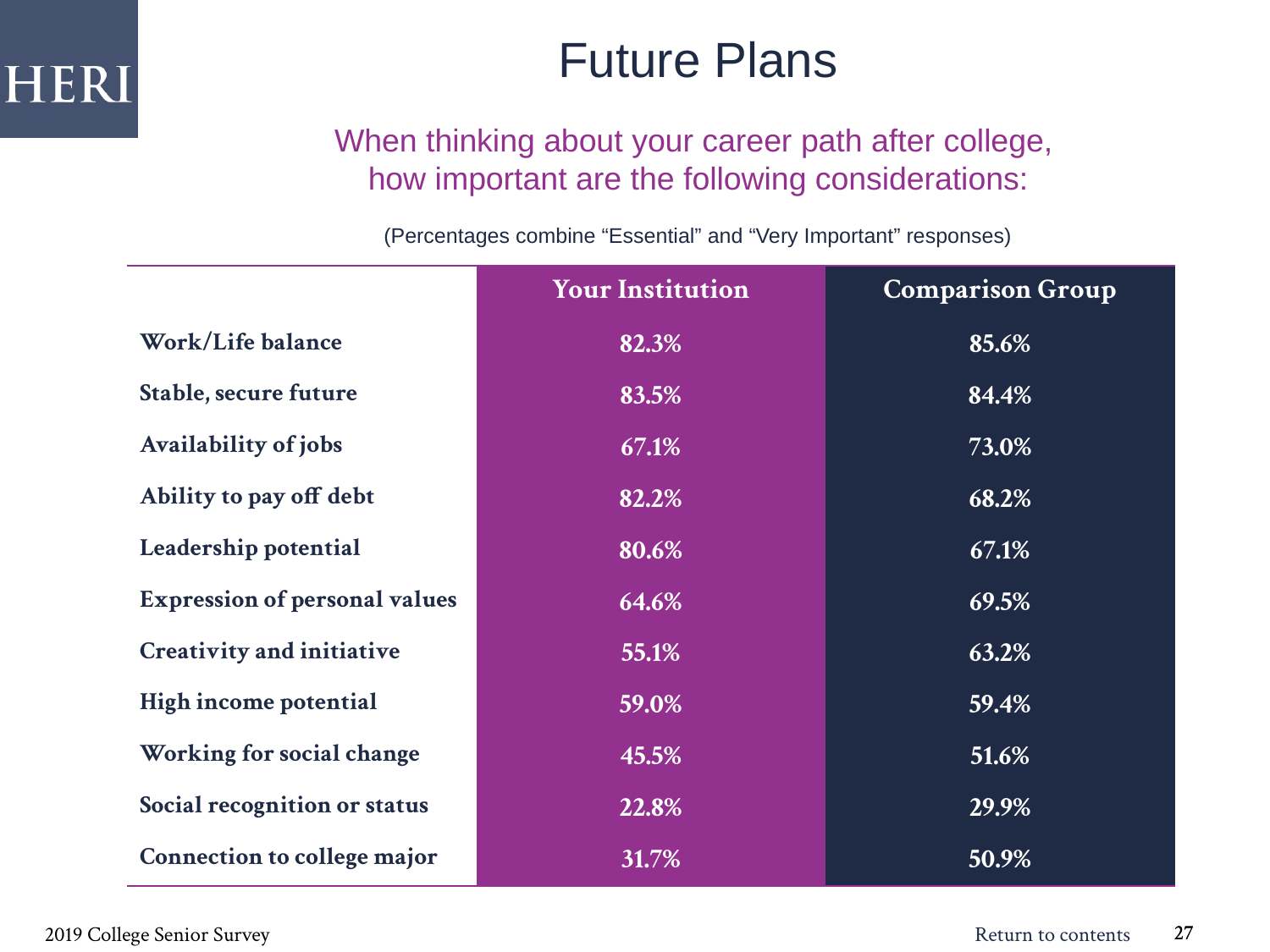

Future Plans
When thinking about your career path after college,
how important are the following considerations:
(Percentages combine “Essential” and “Very Important” responses)
|  | Your Institution | Comparison Group |
| --- | --- | --- |
| Work/Life balance | 82.3% | 85.6% |
| Stable, secure future | 83.5% | 84.4% |
| Availability of jobs | 67.1% | 73.0% |
| Ability to pay off debt | 82.2% | 68.2% |
| Leadership potential | 80.6% | 67.1% |
| Expression of personal values | 64.6% | 69.5% |
| Creativity and initiative | 55.1% | 63.2% |
| High income potential | 59.0% | 59.4% |
| Working for social change | 45.5% | 51.6% |
| Social recognition or status | 22.8% | 29.9% |
| Connection to college major | 31.7% | 50.9% |
2019 College Senior Survey
27
27